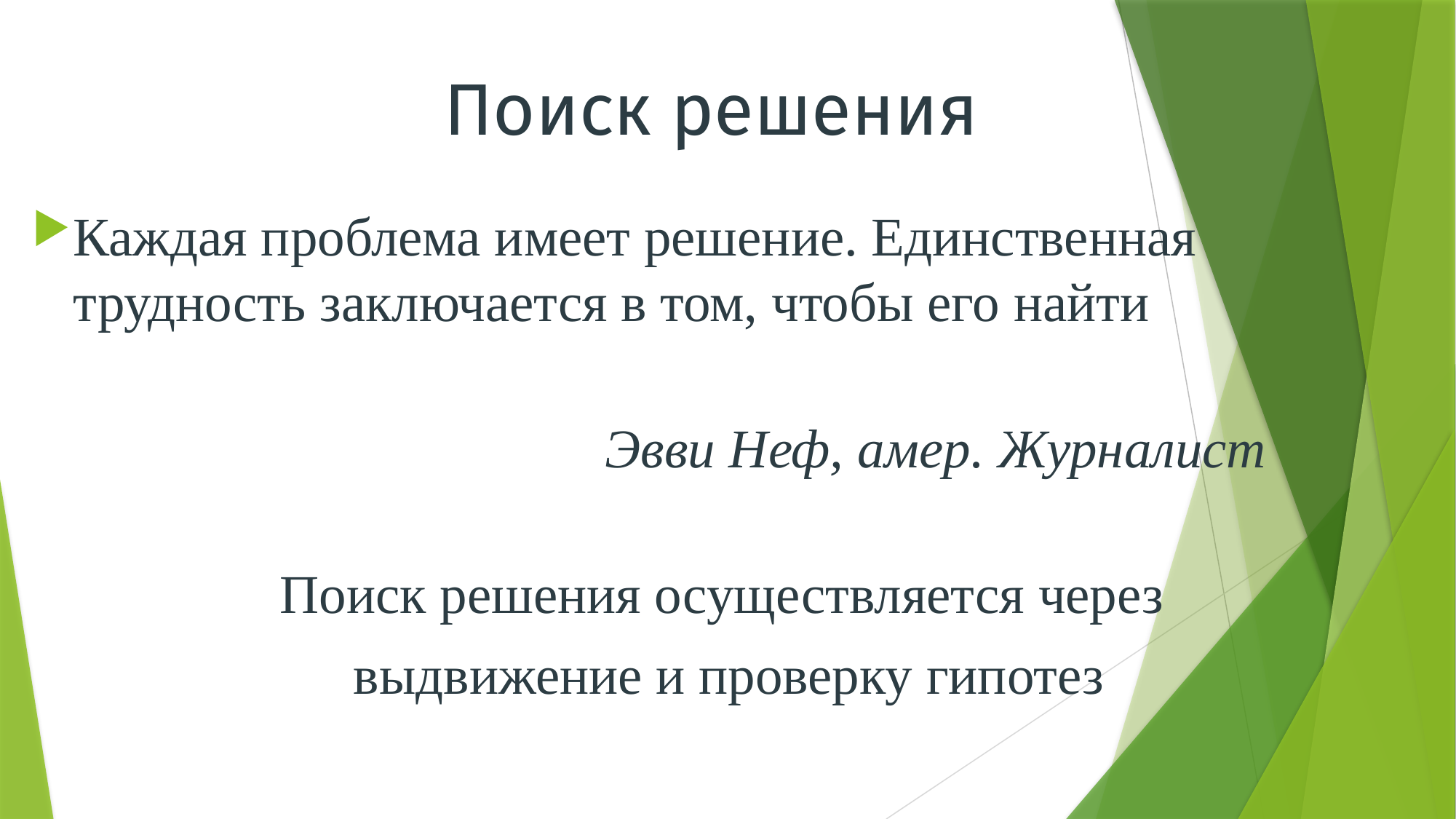

# Поиск решения
Каждая проблема имеет решение. Единственная
трудность заключается в том, чтобы его найти
                                          Эвви Неф, амер. Журналист
Поиск решения осуществляется через
 выдвижение и проверку гипотез